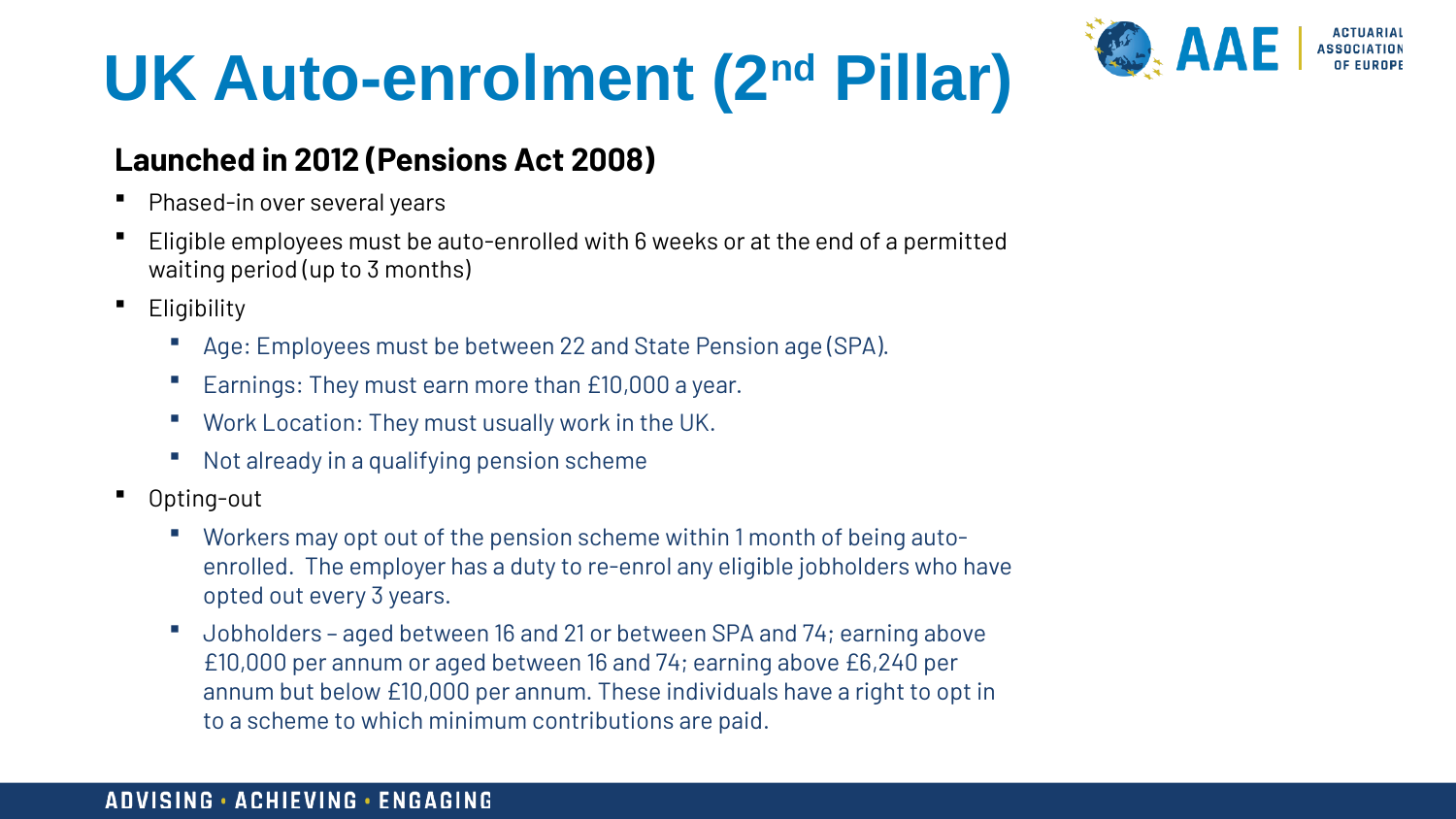

UK Auto-enrolment (2nd Pillar)
Launched in 2012 (Pensions Act 2008)
Phased-in over several years
Eligible employees must be auto-enrolled with 6 weeks or at the end of a permitted waiting period (up to 3 months)
Eligibility
Age: Employees must be between 22 and State Pension age (SPA).
Earnings: They must earn more than £10,000 a year.
Work Location: They must usually work in the UK.
Not already in a qualifying pension scheme
Opting-out
Workers may opt out of the pension scheme within 1 month of being auto-enrolled.  The employer has a duty to re-enrol any eligible jobholders who have opted out every 3 years.
Jobholders – aged between 16 and 21 or between SPA and 74; earning above £10,000 per annum or aged between 16 and 74; earning above £6,240 per annum but below £10,000 per annum. These individuals have a right to opt in to a scheme to which minimum contributions are paid.